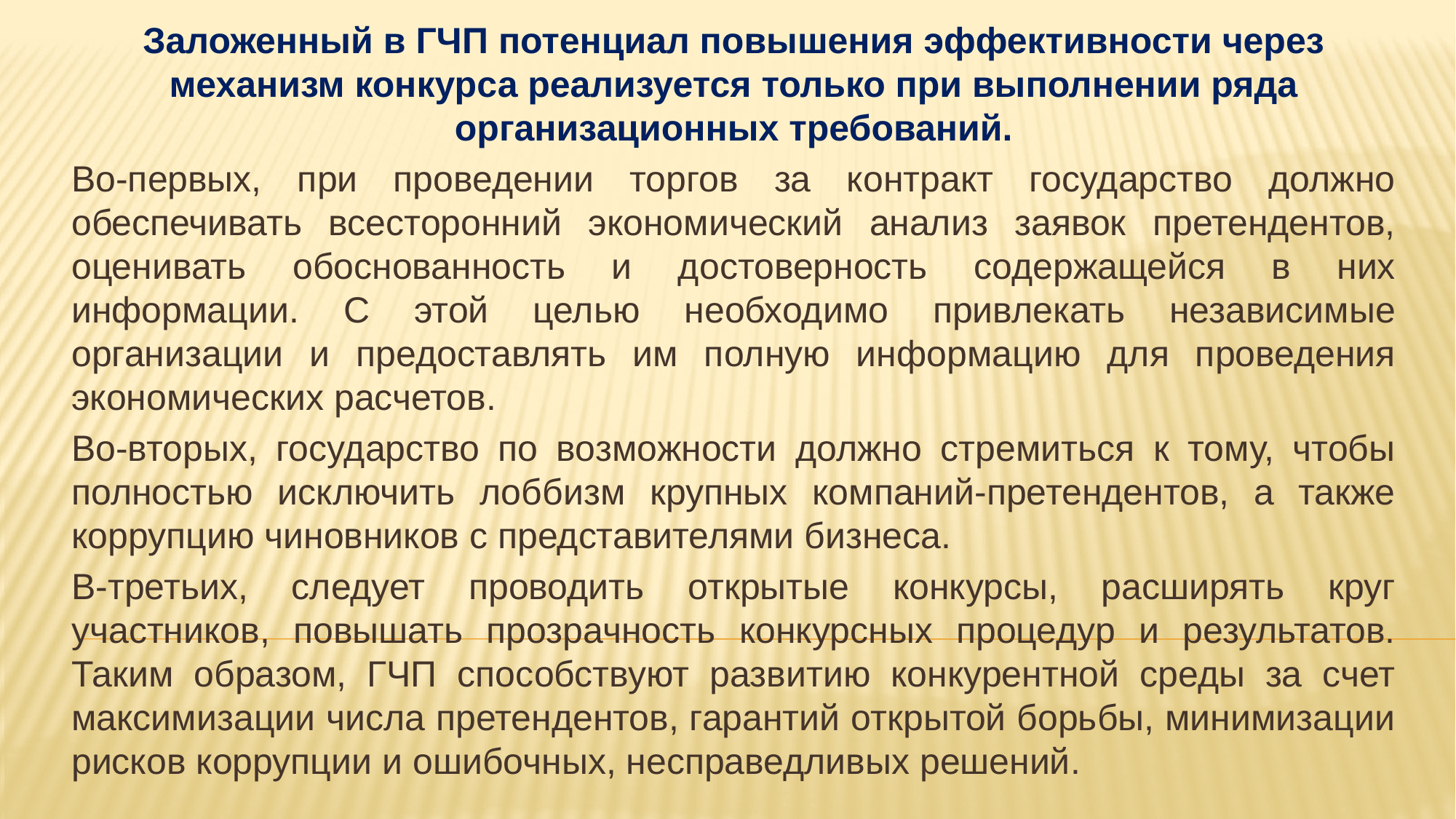

Заложенный в ГЧП потенциал повышения эффективности через механизм конкурса реализуется только при выполнении ряда организационных требований.
Во-первых, при проведении торгов за контракт государство должно обеспечивать всесторонний экономический анализ заявок претендентов, оценивать обоснованность и достоверность содержащейся в них информации. С этой целью необходимо привлекать независимые организации и предоставлять им полную информацию для проведения экономических расчетов.
Во-вторых, государство по возможности должно стремиться к тому, чтобы полностью исключить лоббизм крупных компаний-претендентов, а также коррупцию чиновников с представителями бизнеса.
В-третьих, следует проводить открытые конкурсы, расширять круг участников, повышать прозрачность конкурсных процедур и результатов. Таким образом, ГЧП способствуют развитию конкурентной среды за счет максимизации числа претендентов, гарантий открытой борьбы, минимизации рисков коррупции и ошибочных, несправедливых решений.